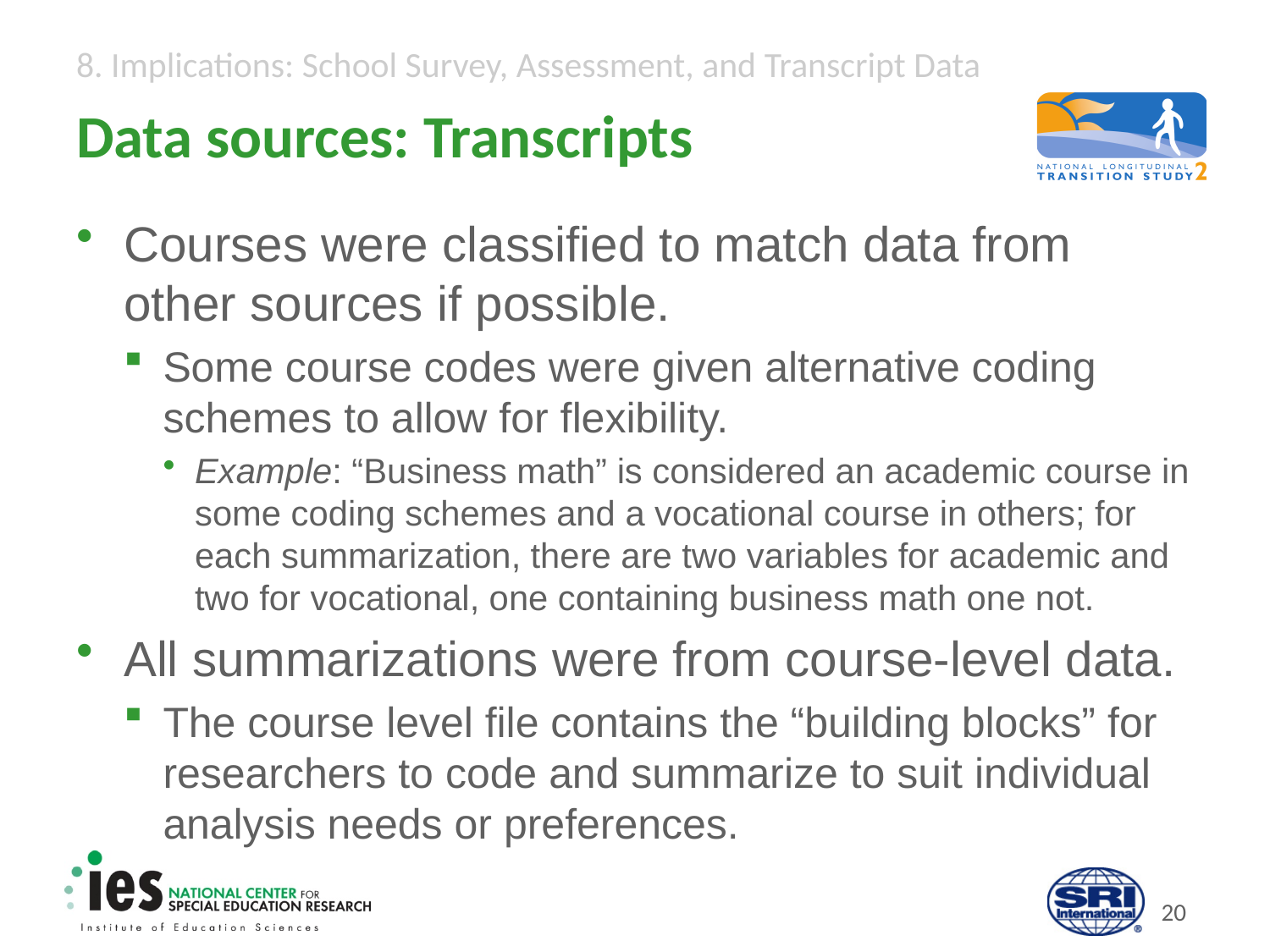

# Data sources: Transcripts
Courses were classified to match data from other sources if possible.
Some course codes were given alternative coding schemes to allow for flexibility.
Example: “Business math” is considered an academic course in some coding schemes and a vocational course in others; for each summarization, there are two variables for academic and two for vocational, one containing business math one not.
All summarizations were from course-level data.
The course level file contains the “building blocks” for researchers to code and summarize to suit individual analysis needs or preferences.

20